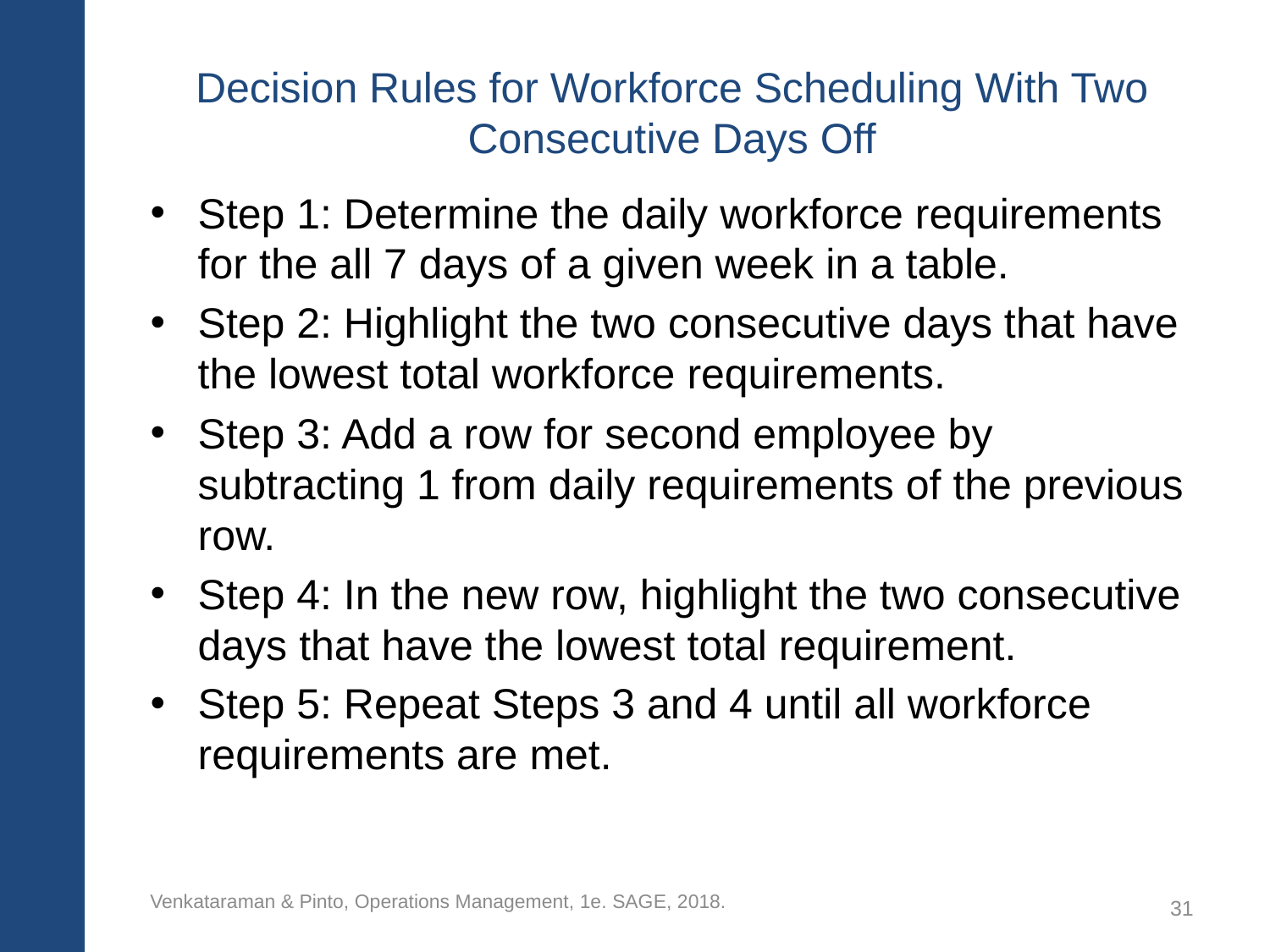

# Decision Rules for Workforce Scheduling With Two Consecutive Days Off
Step 1: Determine the daily workforce requirements for the all 7 days of a given week in a table.
Step 2: Highlight the two consecutive days that have the lowest total workforce requirements.
Step 3: Add a row for second employee by subtracting 1 from daily requirements of the previous row.
Step 4: In the new row, highlight the two consecutive days that have the lowest total requirement.
Step 5: Repeat Steps 3 and 4 until all workforce requirements are met.
Venkataraman & Pinto, Operations Management, 1e. SAGE, 2018.
31